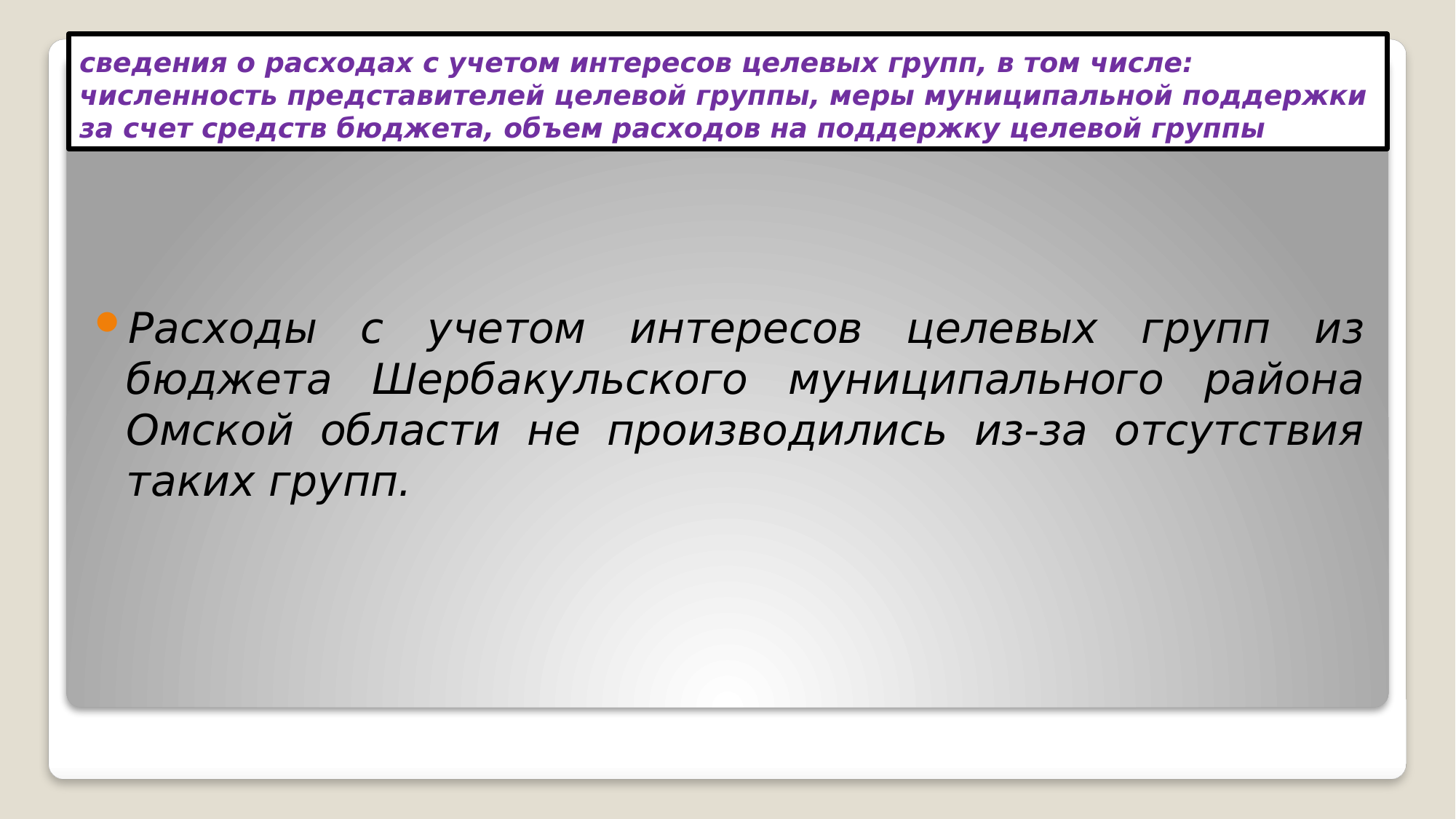

# сведения о расходах с учетом интересов целевых групп, в том числе: численность представителей целевой группы, меры муниципальной поддержки за счет средств бюджета, объем расходов на поддержку целевой группы
Расходы с учетом интересов целевых групп из бюджета Шербакульского муниципального района Омской области не производились из-за отсутствия таких групп.